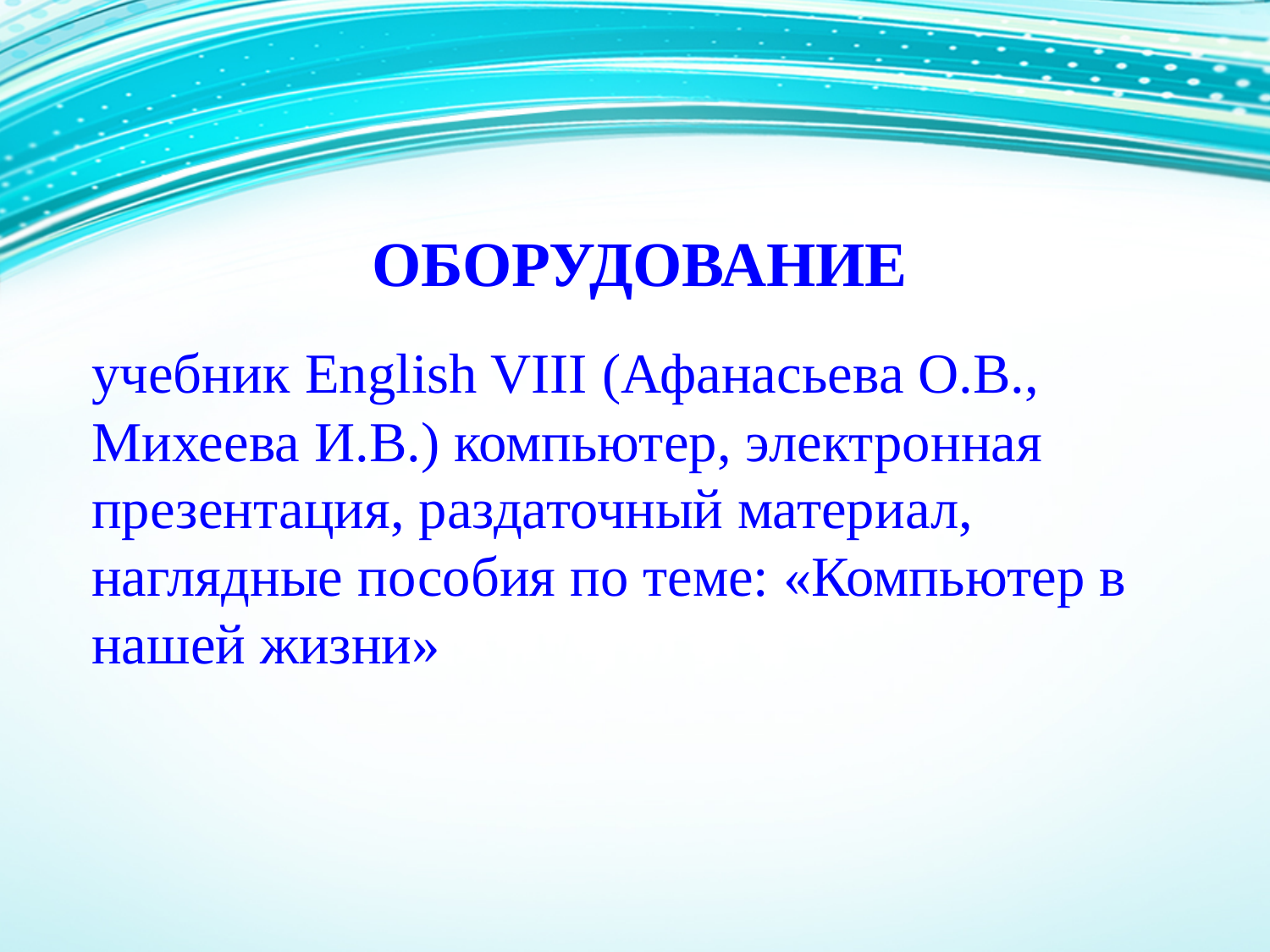

ОБОРУДОВАНИЕ

учебник English VIII (Афанасьева О.В., Михеева И.В.) компьютер, электронная  презентация, раздаточный материал,  наглядные пособия по теме: «Компьютер в нашей жизни»